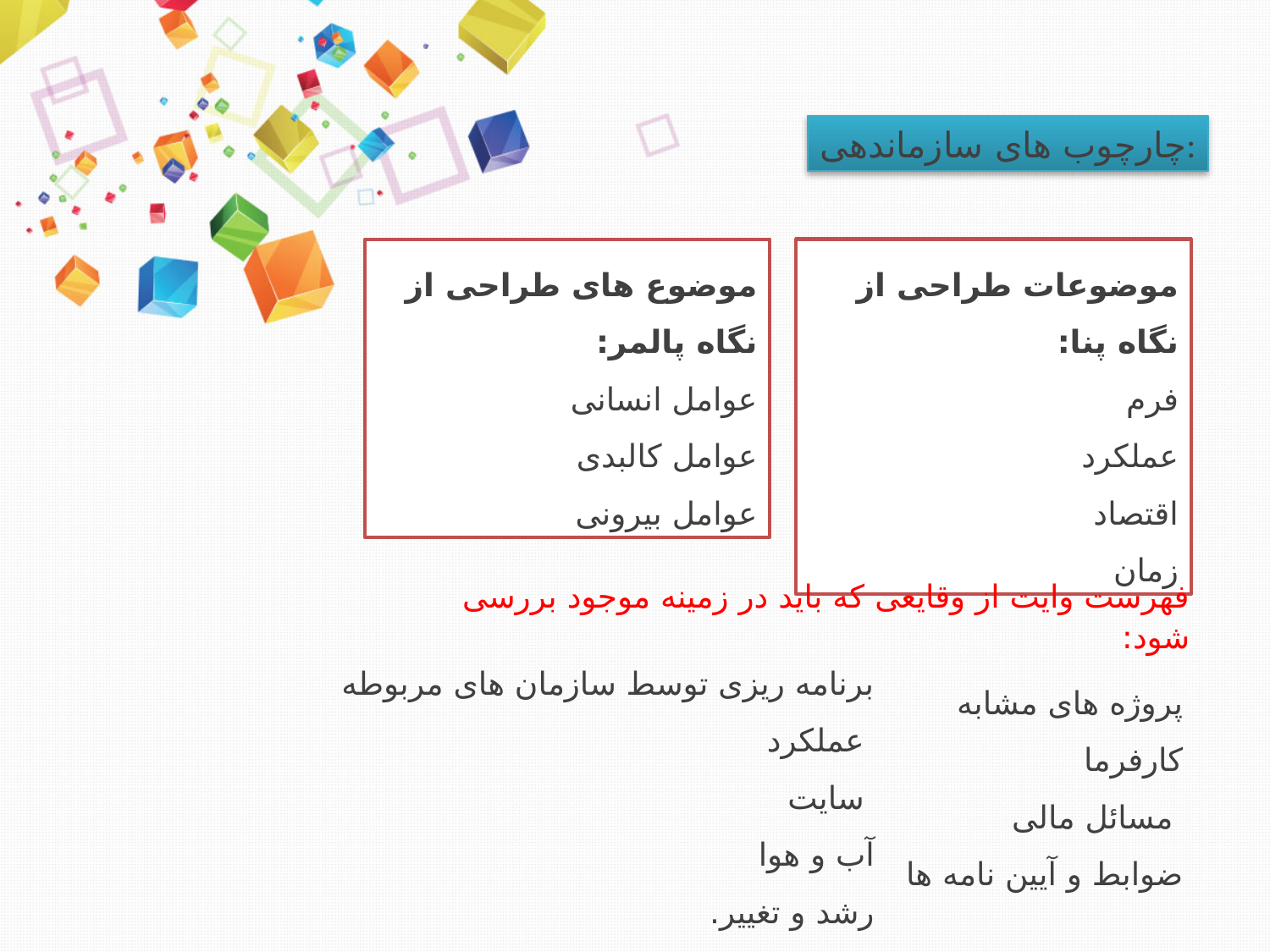

چارچوب های سازماندهی:
موضوع های طراحی از نگاه پالمر:
عوامل انسانی
عوامل کالبدی
عوامل بیرونی
موضوعات طراحی از نگاه پنا:
فرم
عملکرد
اقتصاد
زمان
فهرست وایت از وقایعی که باید در زمینه موجود بررسی شود:
برنامه ریزی توسط سازمان های مربوطه
 عملکرد
 سایت
آب و هوا
رشد و تغییر.
پروژه های مشابه
کارفرما
 مسائل مالی
ضوابط و آیین نامه ها